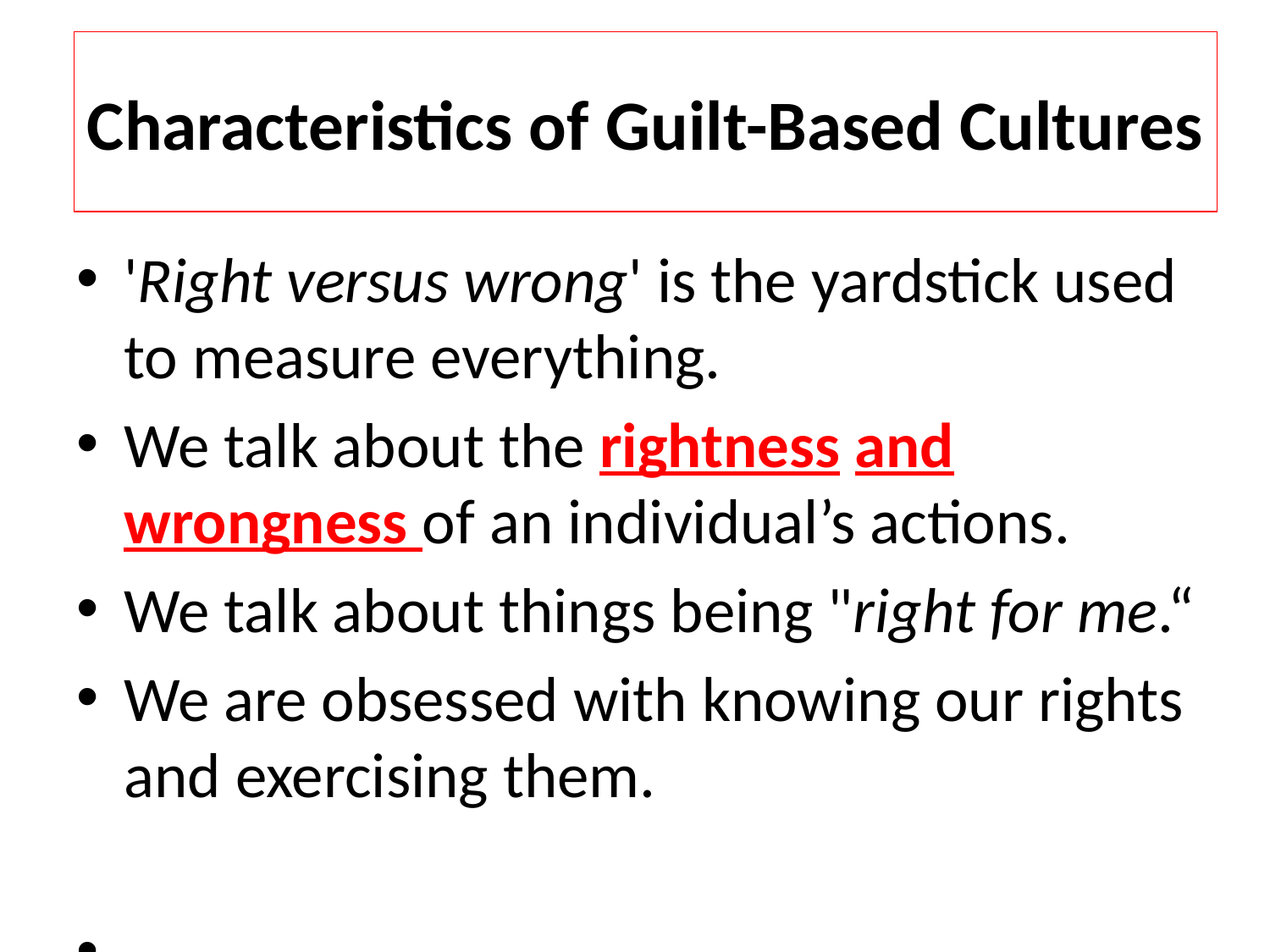

# Characteristics of Guilt-Based Cultures
'Right versus wrong' is the yardstick used to measure everything.
We talk about the rightness and wrongness of an individual’s actions.
We talk about things being "right for me.“
We are obsessed with knowing our rights and exercising them.

 .